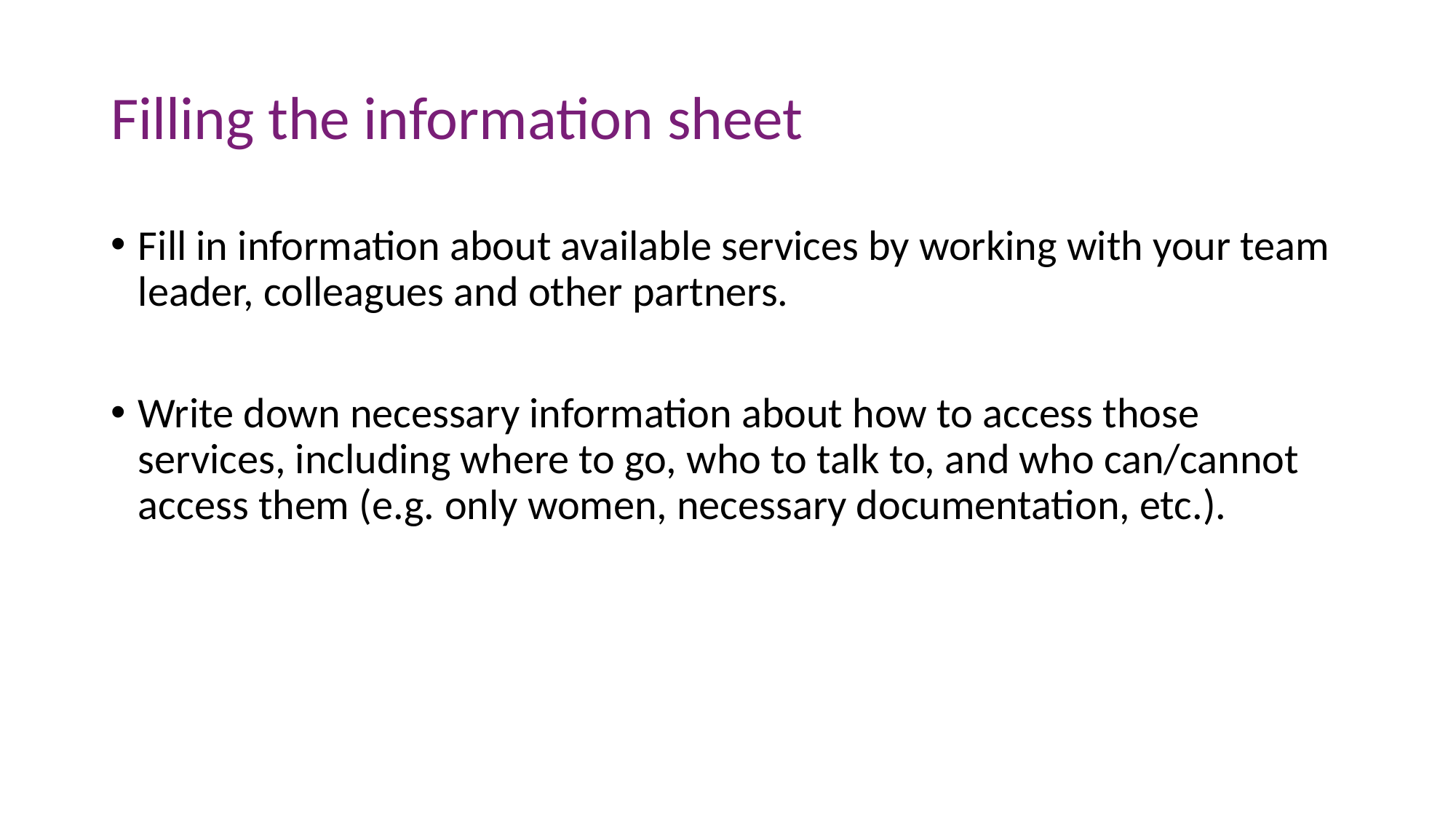

# Filling the information sheet
Fill in information about available services by working with your team leader, colleagues and other partners.

Write down necessary information about how to access those services, including where to go, who to talk to, and who can/cannot access them (e.g. only women, necessary documentation, etc.).